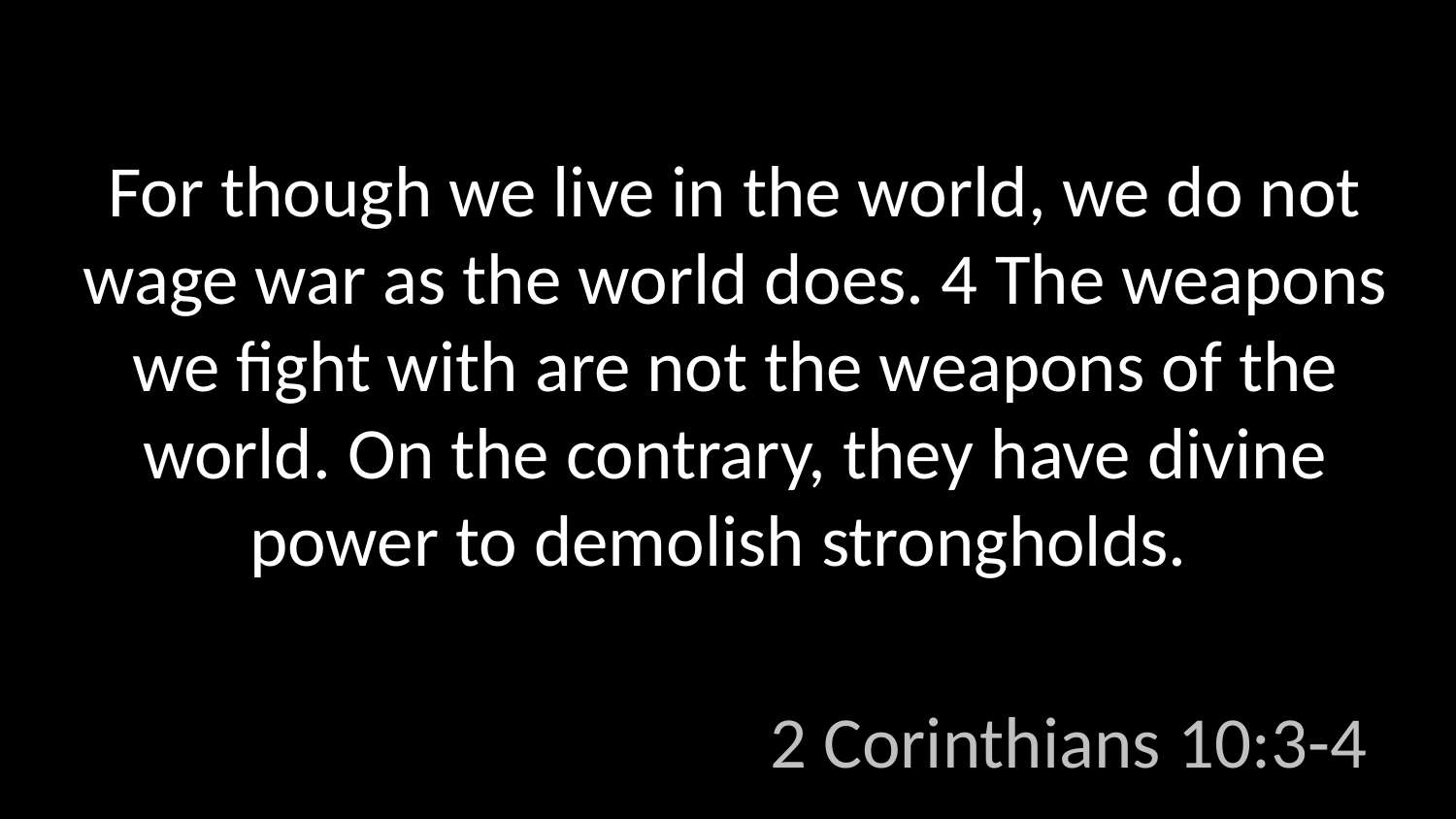

For though we live in the world, we do not wage war as the world does. 4 The weapons we fight with are not the weapons of the world. On the contrary, they have divine power to demolish strongholds.
2 Corinthians 10:3-4